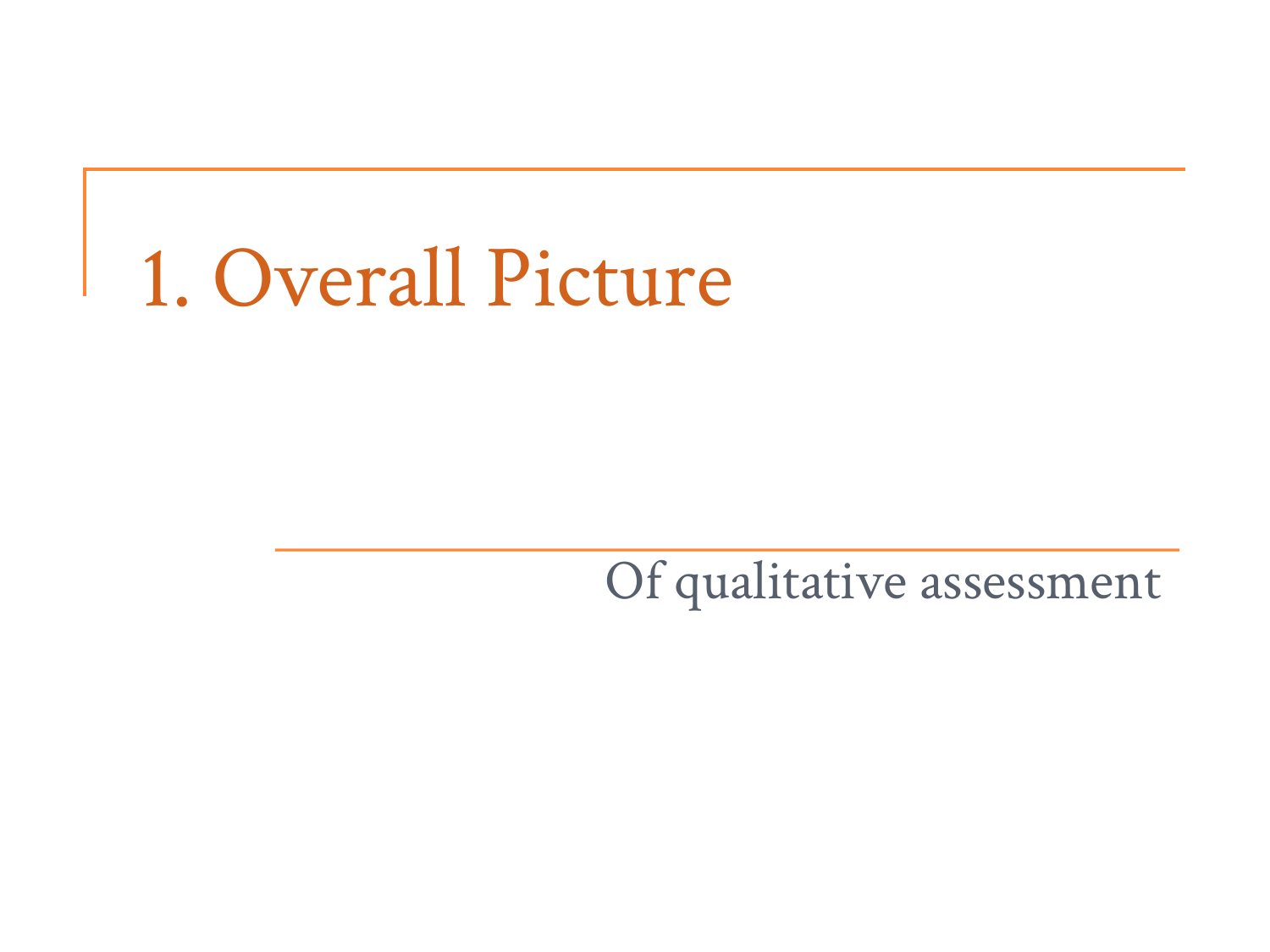

# 1. Overall Picture
Of qualitative assessment